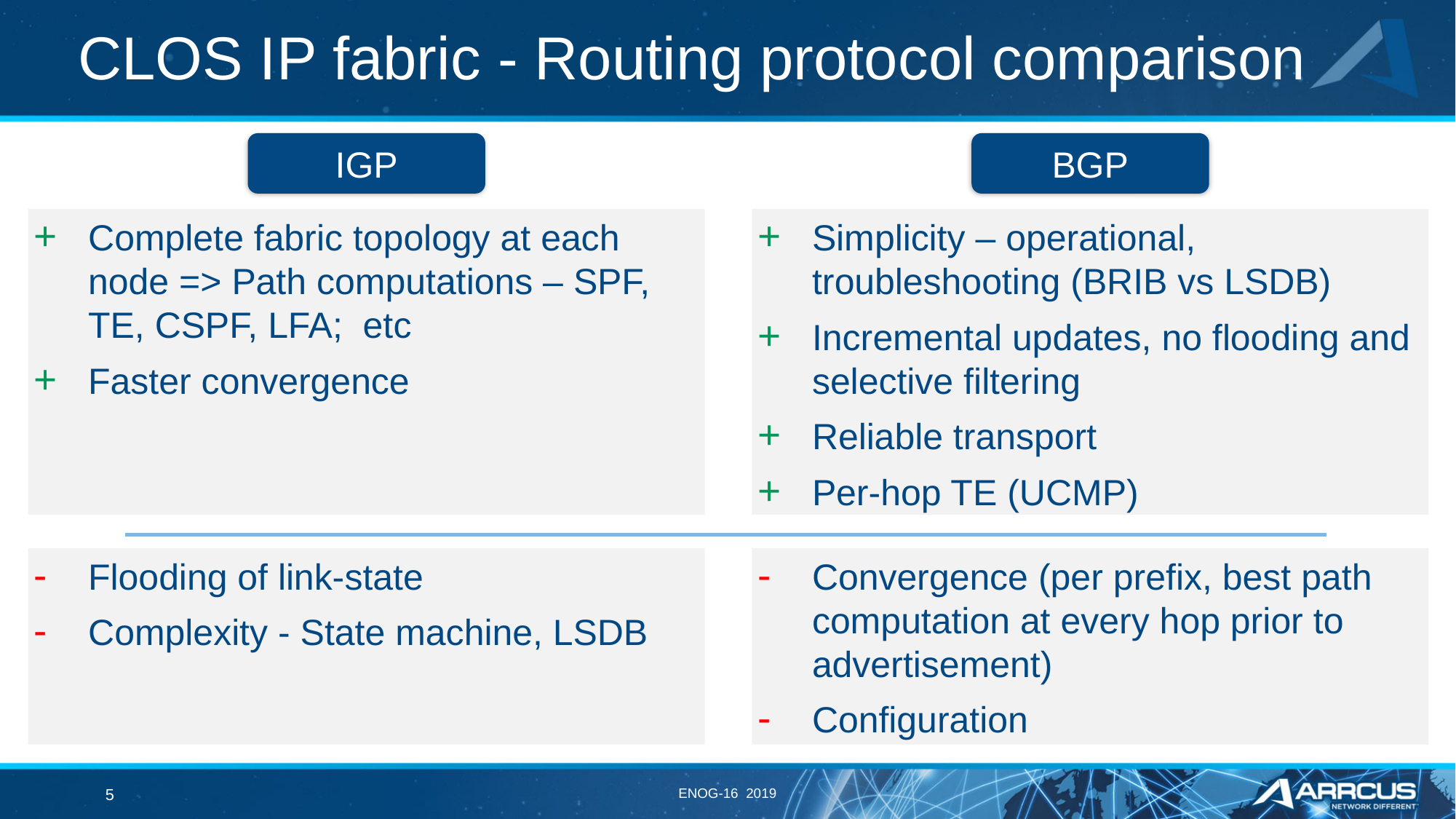

# CLOS IP fabric - Routing protocol comparison
IGP
BGP
Complete fabric topology at each node => Path computations – SPF, TE, CSPF, LFA;  etc
Faster convergence
Simplicity – operational, troubleshooting (BRIB vs LSDB)
Incremental updates, no flooding and selective filtering
Reliable transport
Per-hop TE (UCMP)
Convergence (per prefix, best path computation at every hop prior to advertisement)
Configuration
Flooding of link-state
Complexity - State machine, LSDB
5
ENOG-16  2019